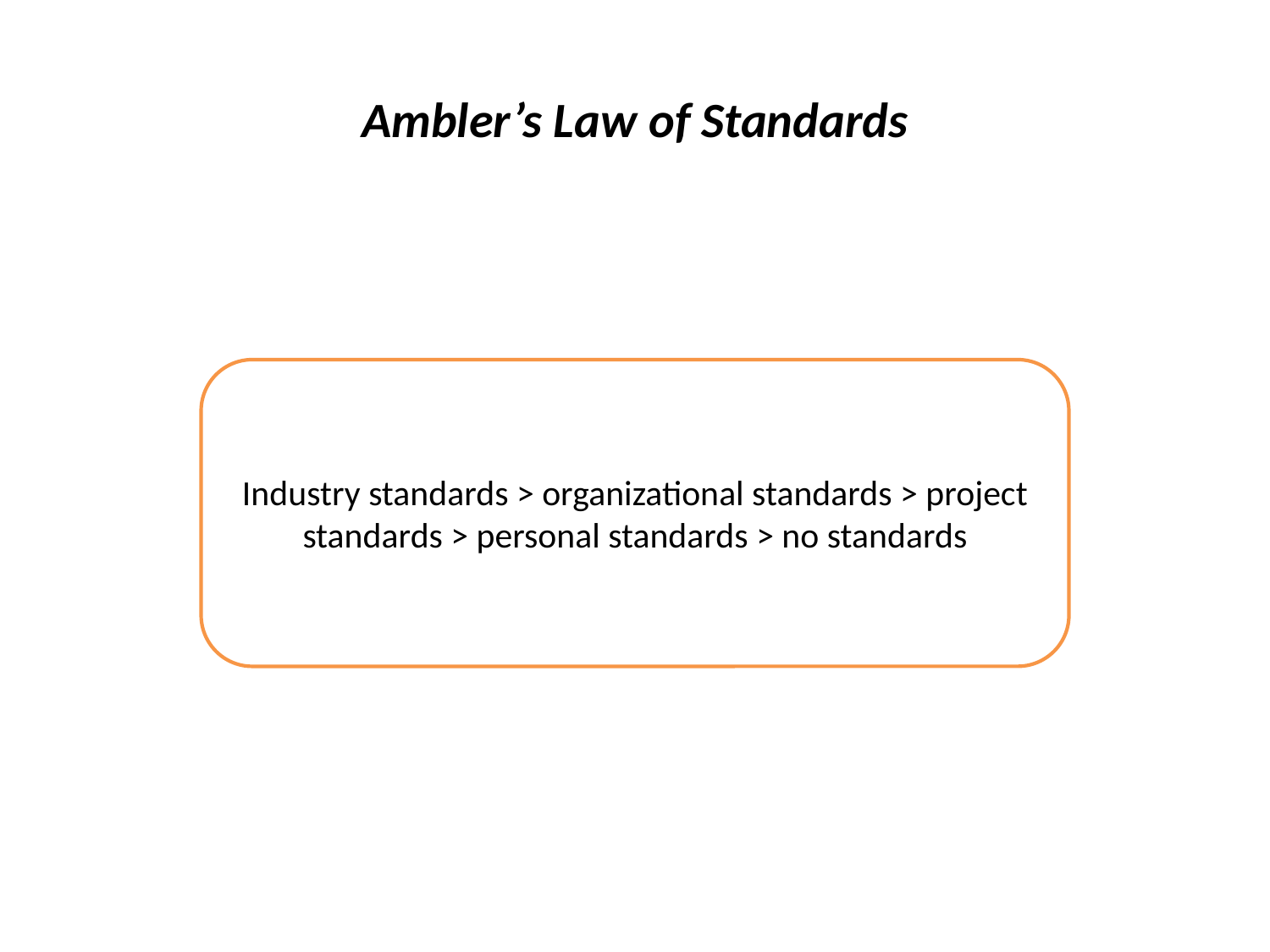

# Ambler’s Law of Standards
Industry standards > organizational standards > project standards > personal standards > no standards